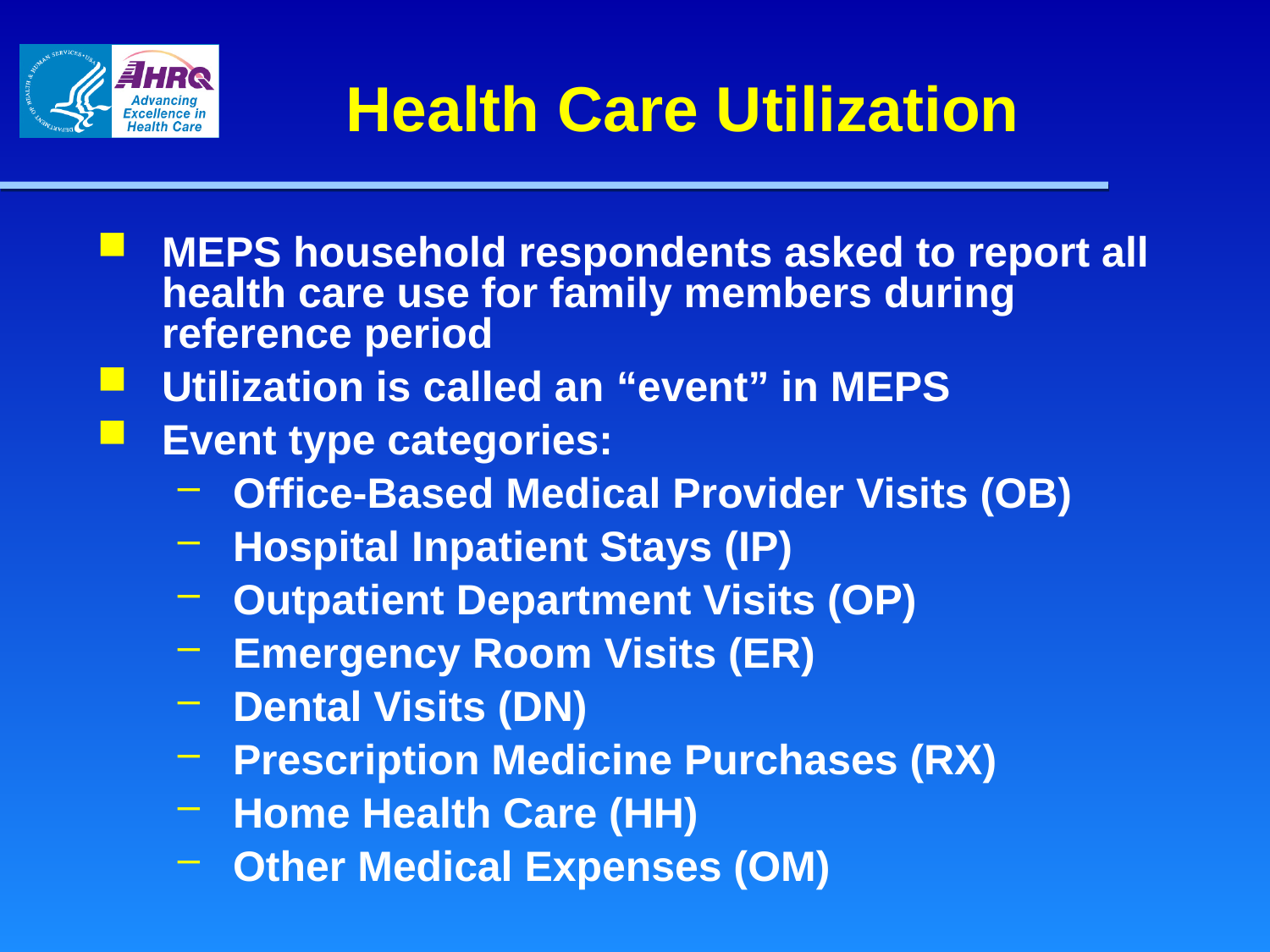

# Health Care Utilization

MEPS household respondents asked to report all health care use for family members during reference period
Utilization is called an “event” in MEPS
Event type categories:
Office-Based Medical Provider Visits (OB)
Hospital Inpatient Stays (IP)
Outpatient Department Visits (OP)
Emergency Room Visits (ER)
Dental Visits (DN)
Prescription Medicine Purchases (RX)
Home Health Care (HH)
Other Medical Expenses (OM)